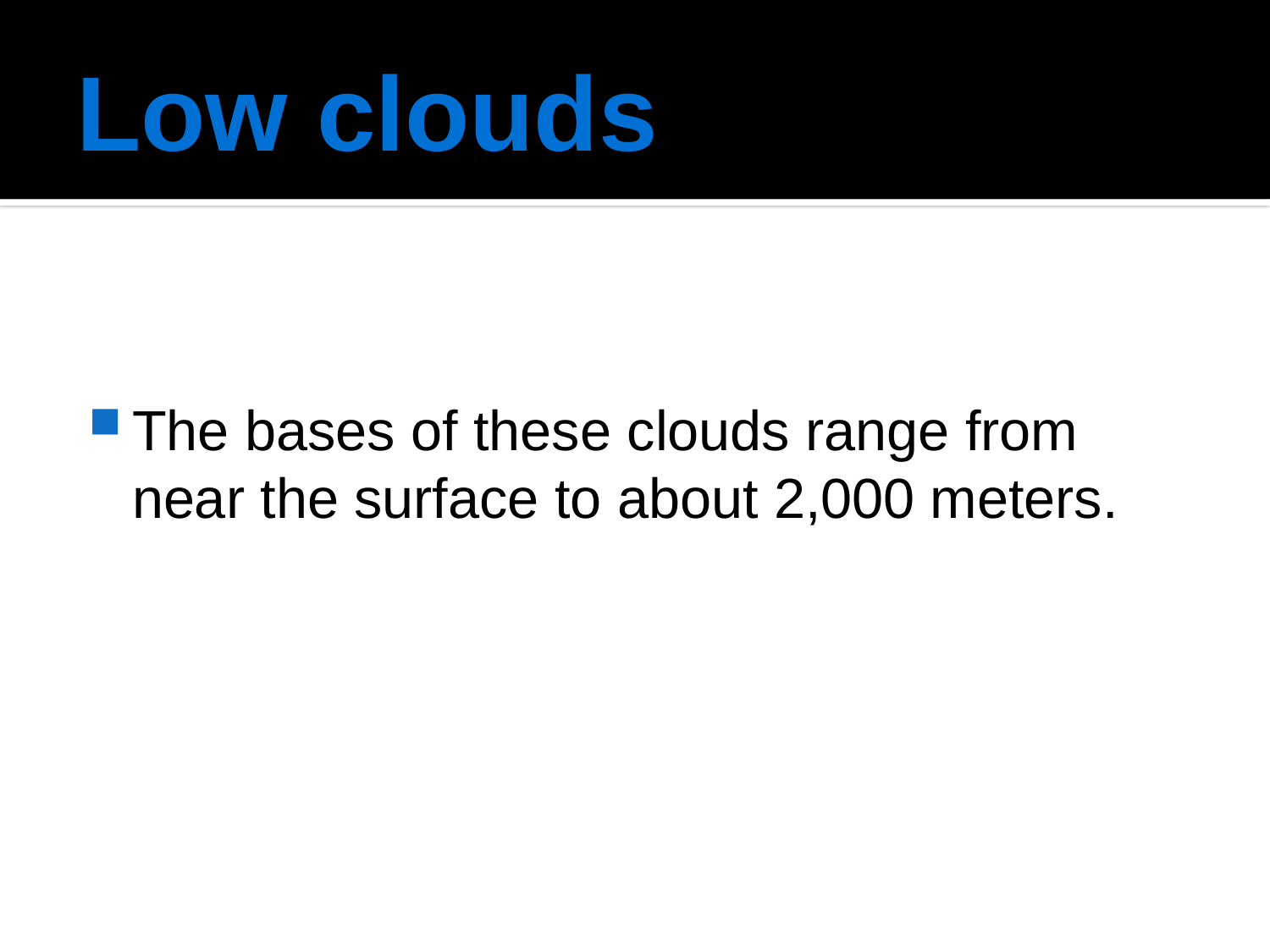

# Low clouds

The bases of these clouds range from near the surface to about 2,000 meters.